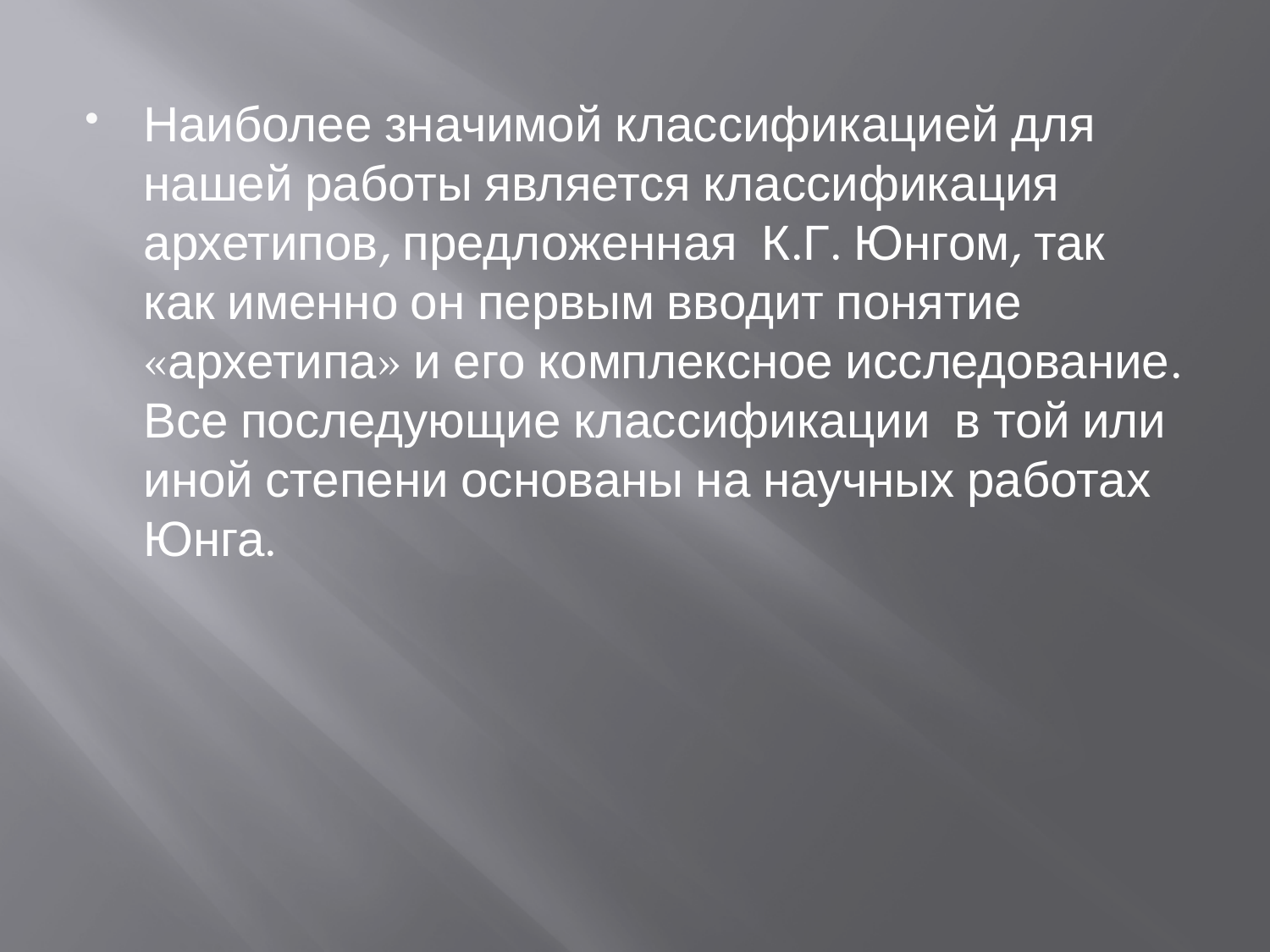

Наиболее значимой классификацией для нашей работы является классификация архетипов, предложенная  К.Г. Юнгом, так как именно он первым вводит понятие «архетипа» и его комплексное исследование. Все последующие классификации  в той или иной степени основаны на научных работах Юнга.